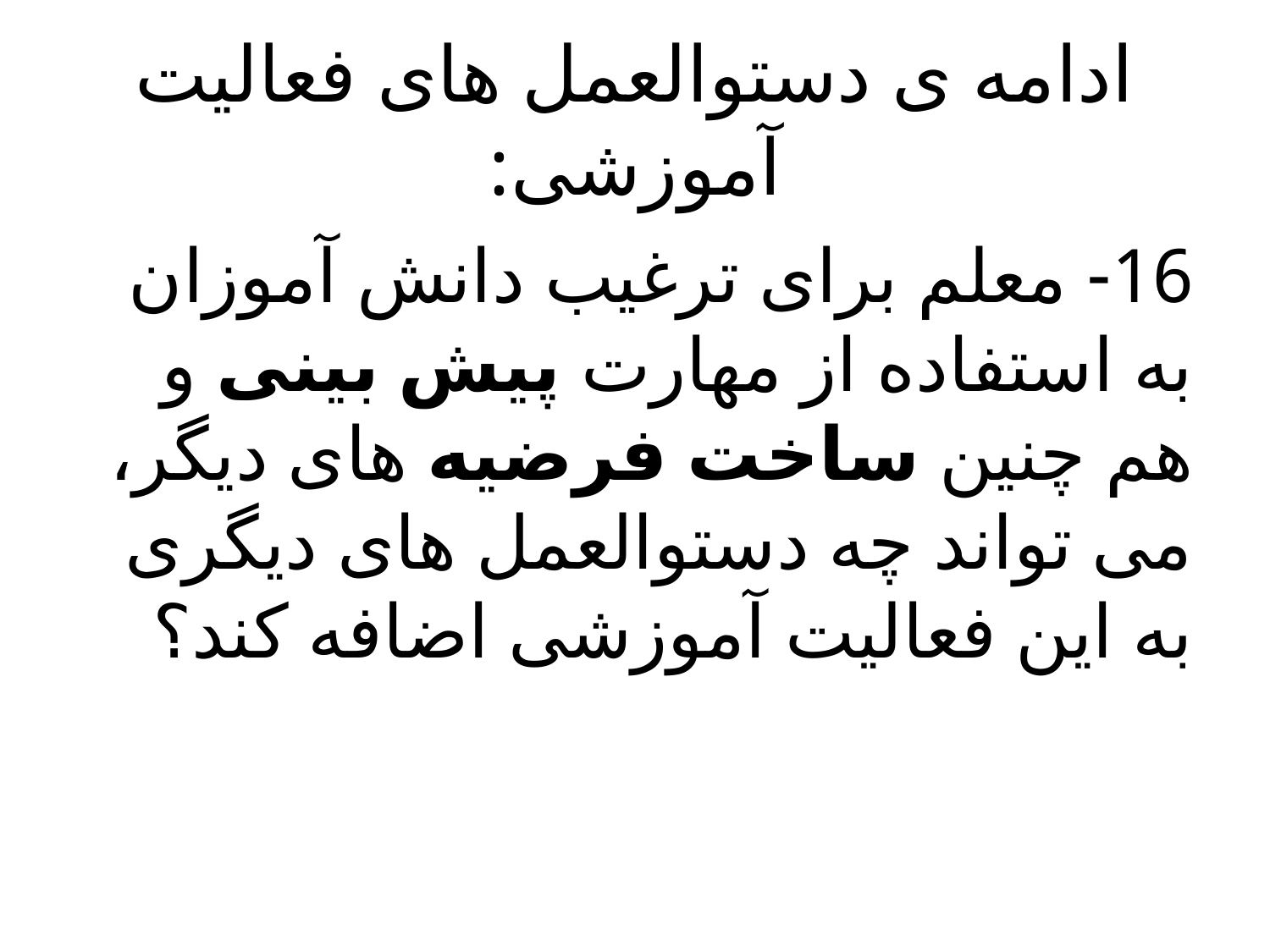

# ادامه ی دستوالعمل های فعالیت آموزشی:
16- معلم برای ترغیب دانش آموزان به استفاده از مهارت پیش بینی و هم چنین ساخت فرضیه های دیگر، می تواند چه دستوالعمل های دیگری به این فعالیت آموزشی اضافه کند؟